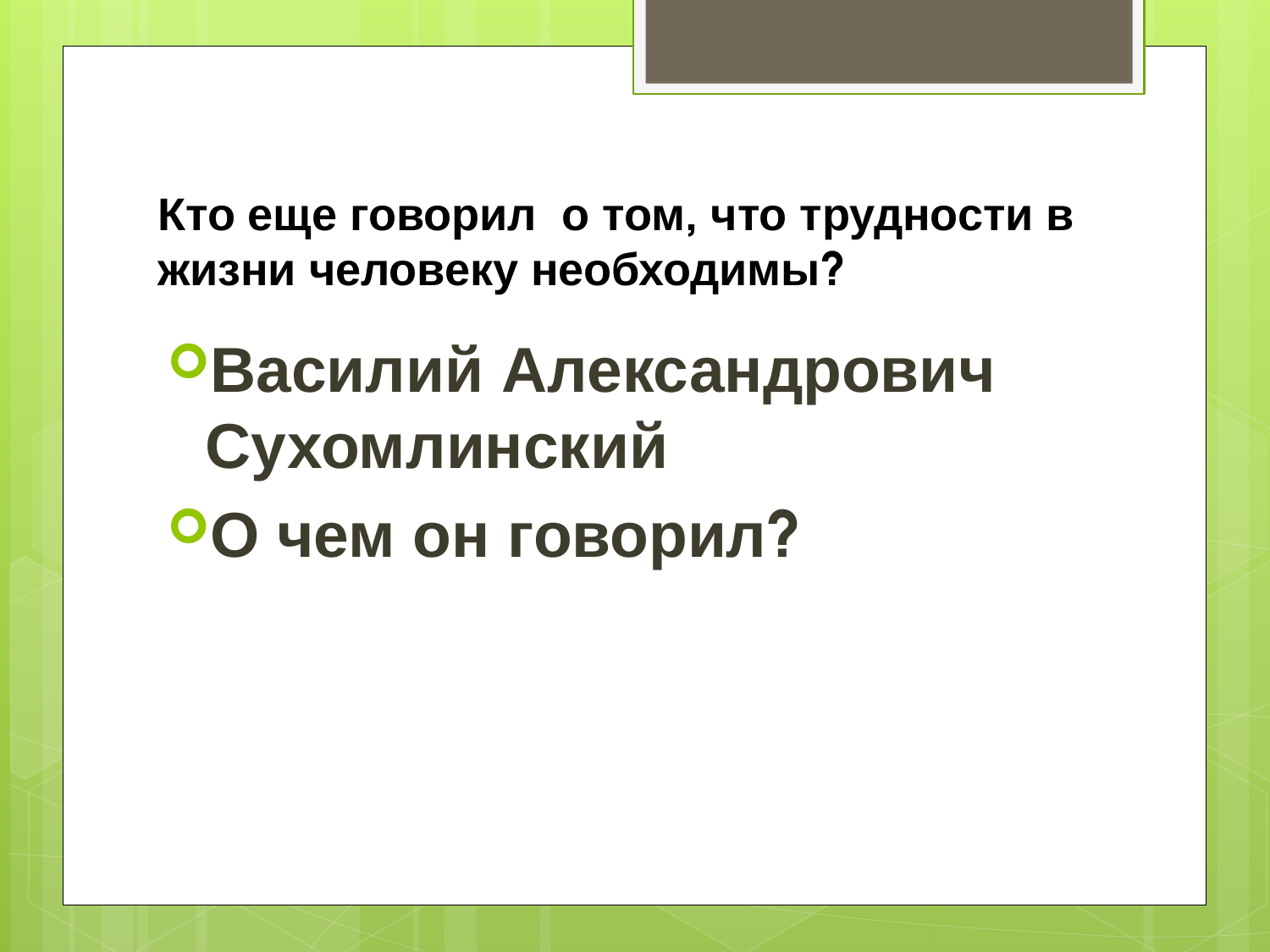

# Кто еще говорил  о том, что трудности в жизни человеку необходимы?
Василий Александрович Сухомлинский
О чем он говорил?